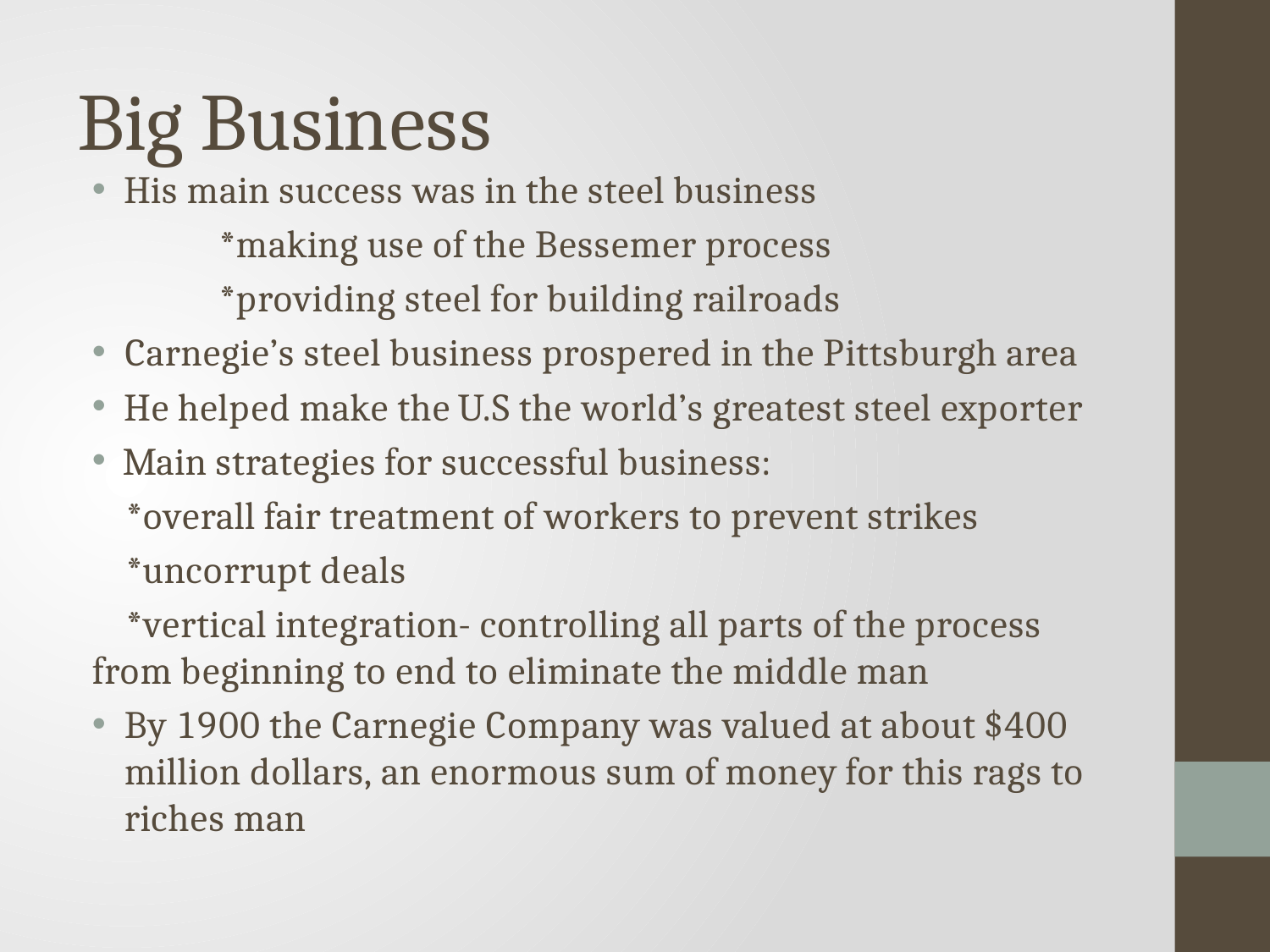

# Big Business
His main success was in the steel business
	*making use of the Bessemer process
	*providing steel for building railroads
Carnegie’s steel business prospered in the Pittsburgh area
He helped make the U.S the world’s greatest steel exporter
Main strategies for successful business:
    *overall fair treatment of workers to prevent strikes
    *uncorrupt deals
    *vertical integration- controlling all parts of the process       from beginning to end to eliminate the middle man
By 1900 the Carnegie Company was valued at about $400 million dollars, an enormous sum of money for this rags to riches man